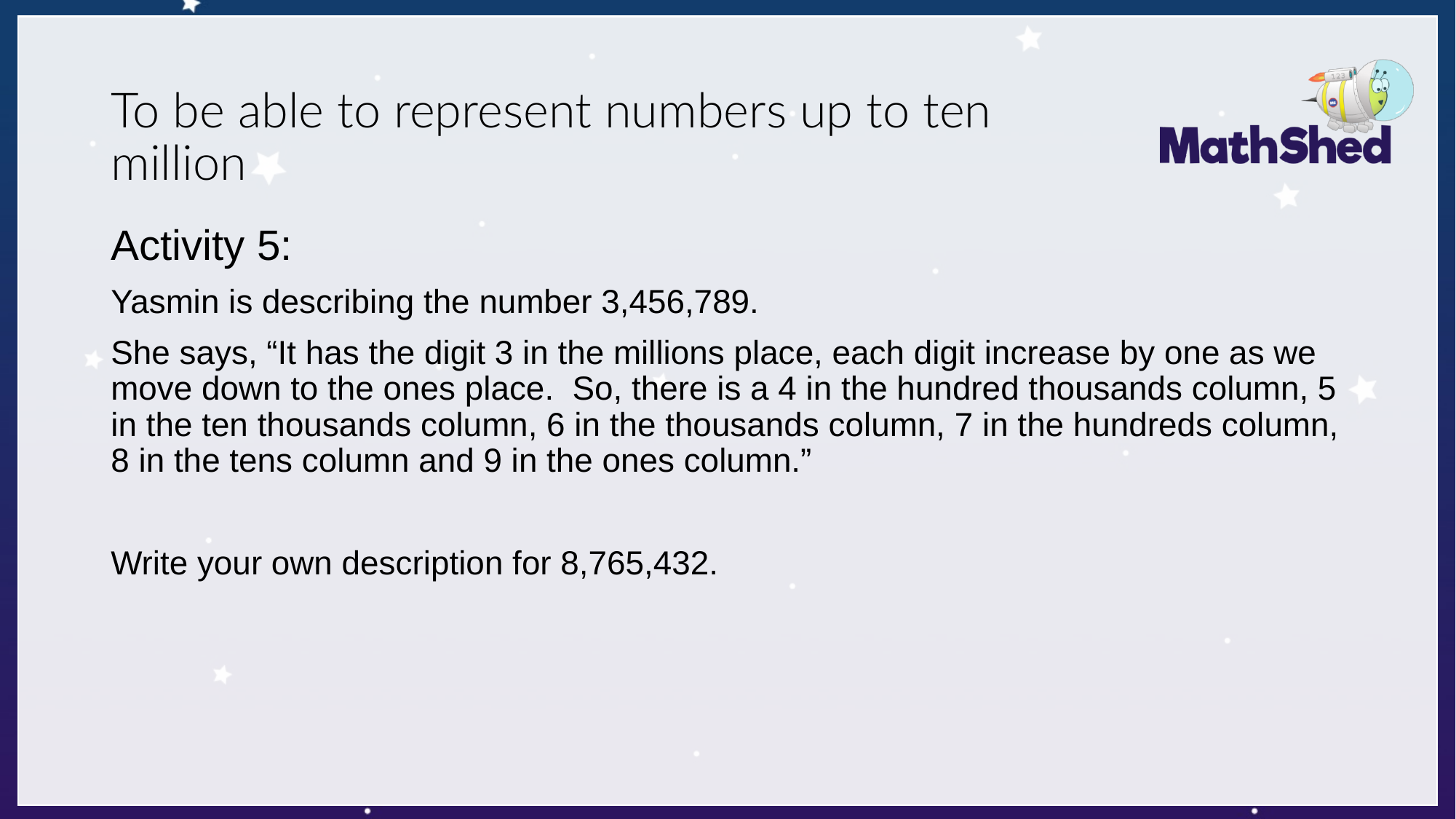

# To be able to represent numbers up to ten million
Activity 5:
Yasmin is describing the number 3,456,789.
She says, “It has the digit 3 in the millions place, each digit increase by one as we move down to the ones place.  So, there is a 4 in the hundred thousands column, 5 in the ten thousands column, 6 in the thousands column, 7 in the hundreds column, 8 in the tens column and 9 in the ones column.”

Write your own description for 8,765,432.